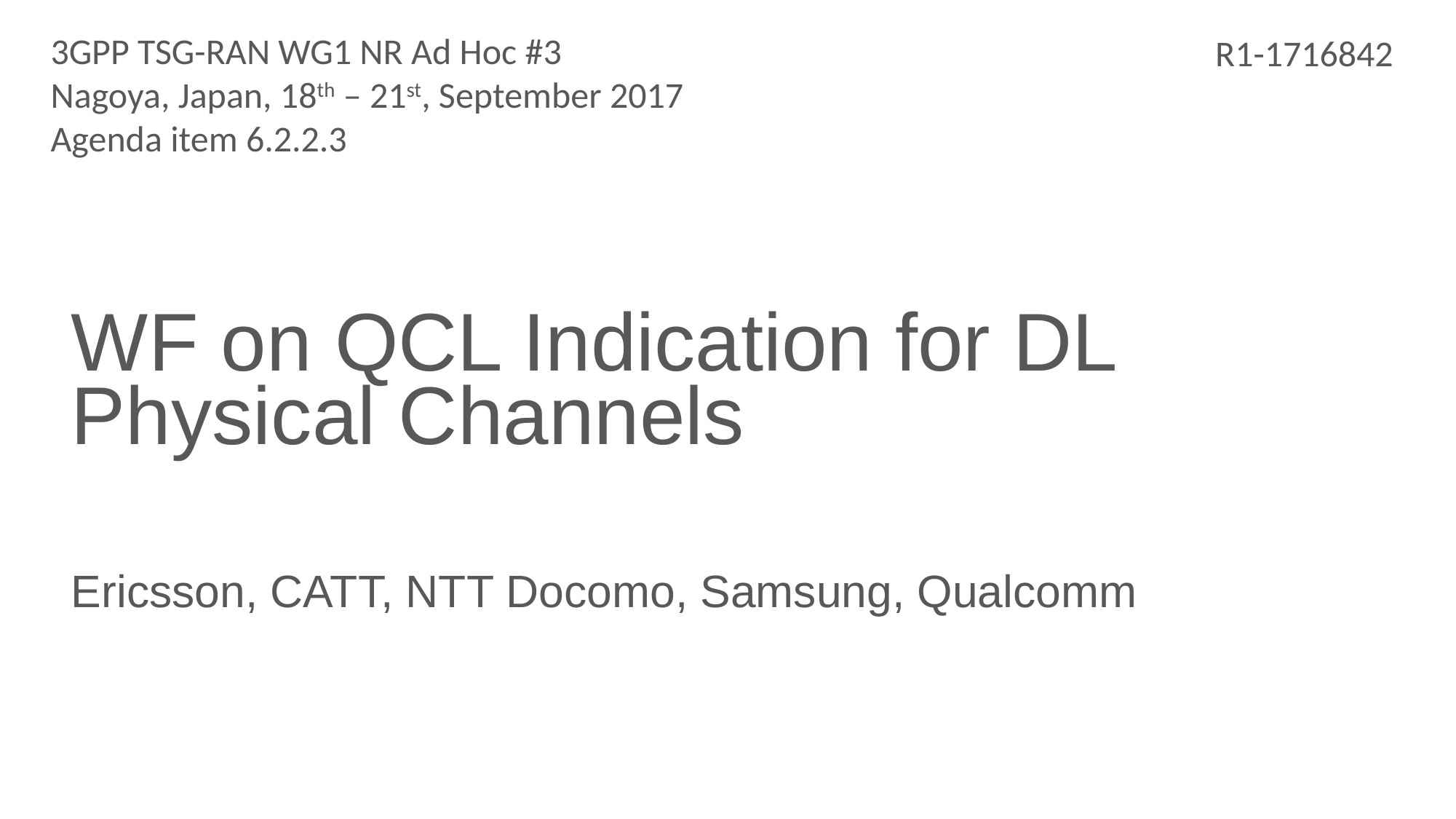

3GPP TSG-RAN WG1 NR Ad Hoc #3
Nagoya, Japan, 18th – 21st, September 2017
Agenda item 6.2.2.3
R1-1716842
# WF on QCL Indication for DL Physical Channels
Ericsson, CATT, NTT Docomo, Samsung, Qualcomm